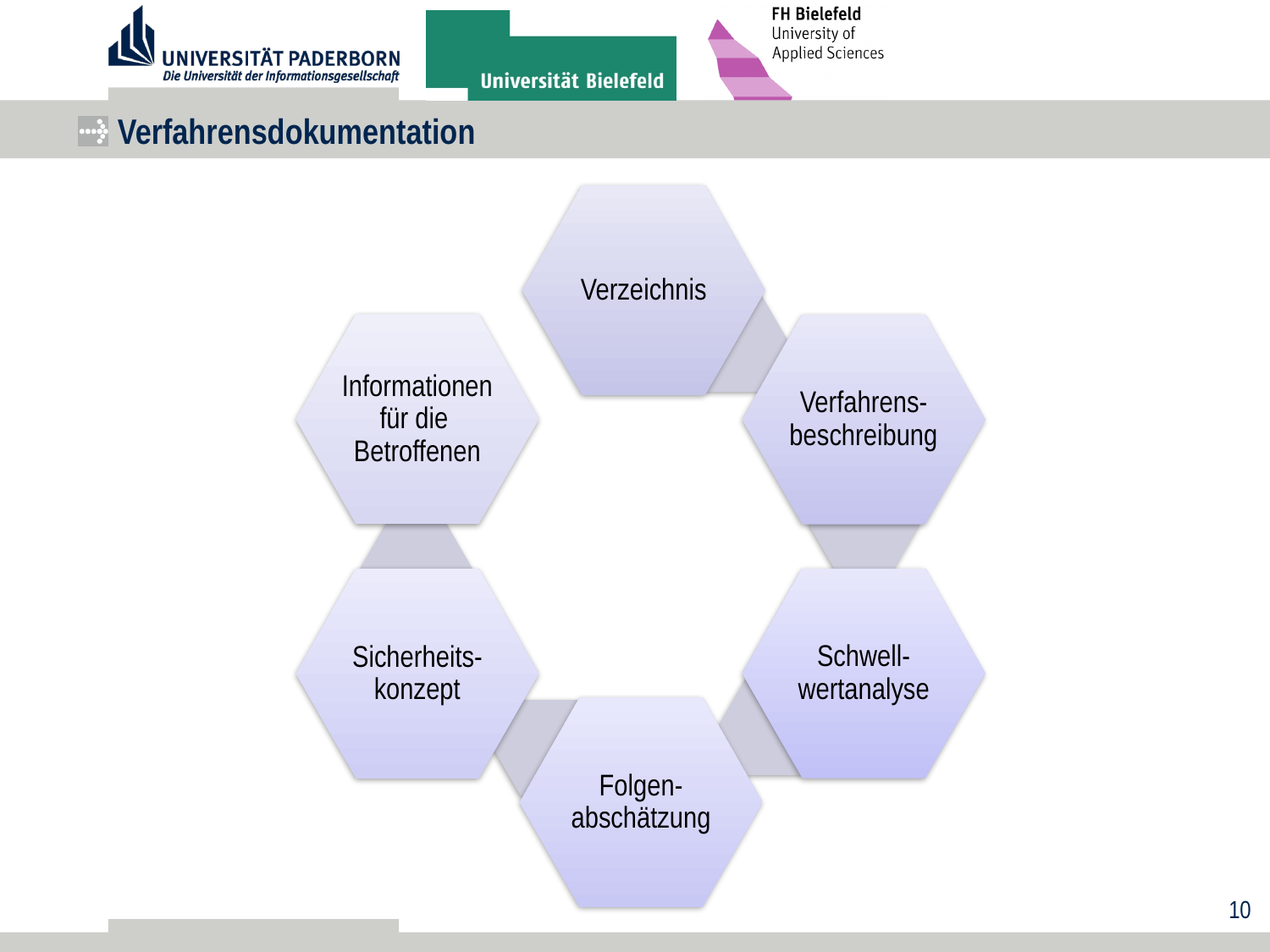

# Verfahrensdokumentation

Verzeichnis
Verfahrens-beschreibung
Schwell-wertanalyse
Folgen-abschätzung
Sicherheits-konzept
Informationen für die  Betroffenen
10